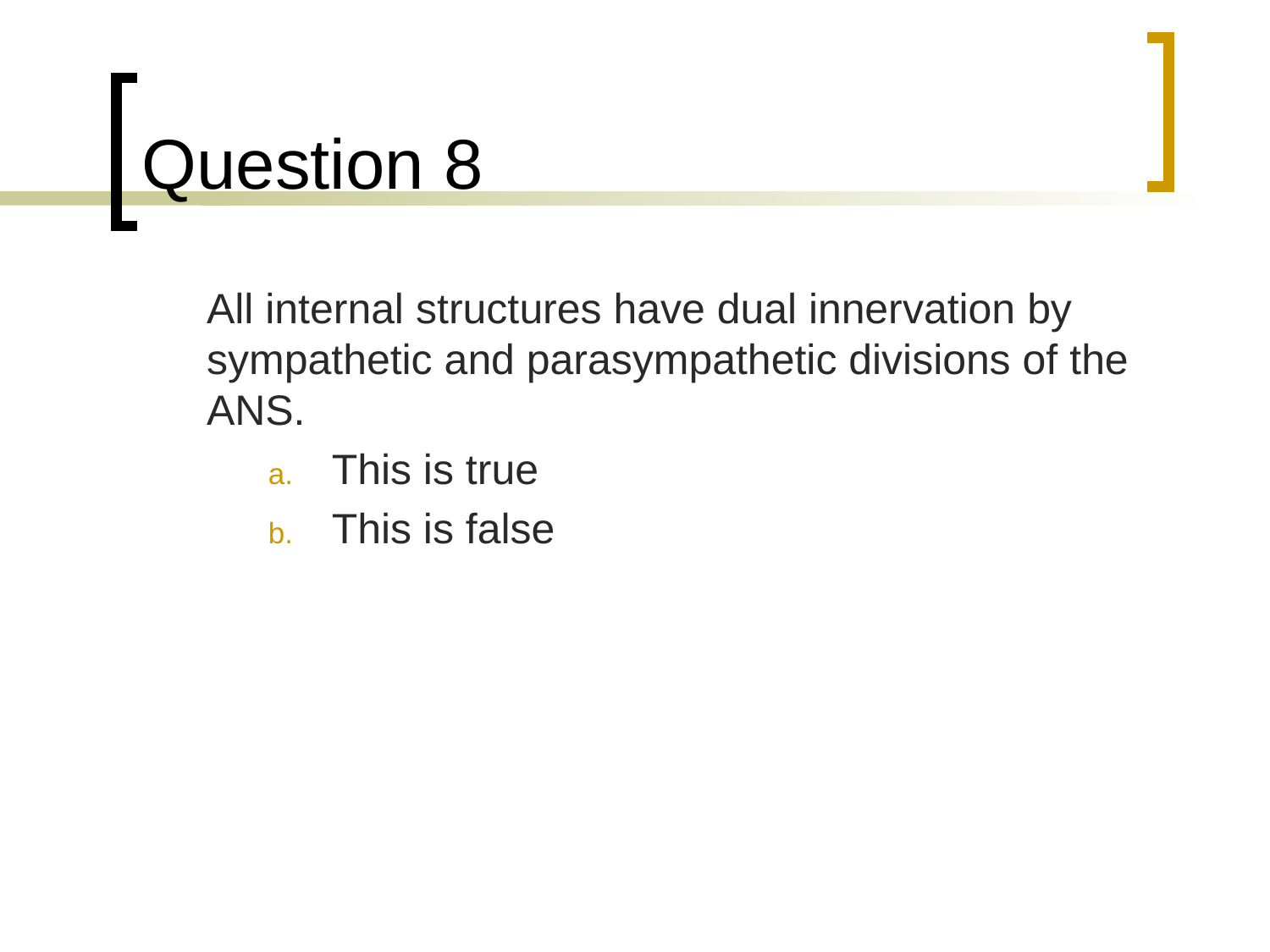

# Question 8
	All internal structures have dual innervation by sympathetic and parasympathetic divisions of the ANS.
This is true
This is false